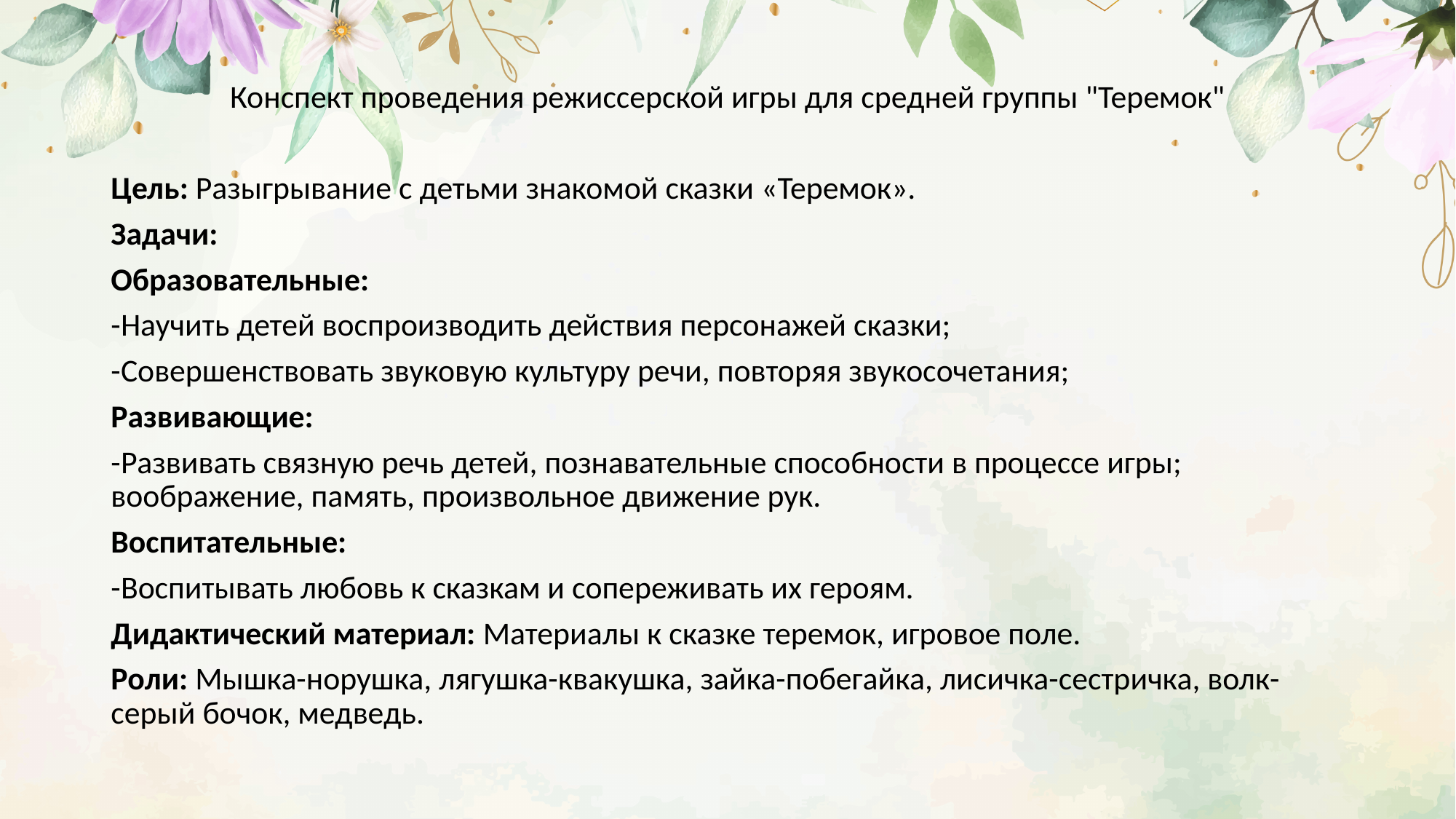

Конспект проведения режиссерской игры для средней группы "Теремок"

Цель: Разыгрывание с детьми знакомой сказки «Теремок».
Задачи:
Образовательные:
-Научить детей воспроизводить действия персонажей сказки;
-Совершенствовать звуковую культуру речи, повторяя звукосочетания;
Развивающие:
-Развивать связную речь детей, познавательные способности в процессе игры; воображение, память, произвольное движение рук.
Воспитательные:
-Воспитывать любовь к сказкам и сопереживать их героям.
Дидактический материал: Материалы к сказке теремок, игровое поле.
Роли: Мышка-норушка, лягушка-квакушка, зайка-побегайка, лисичка-сестричка, волк-серый бочок, медведь.